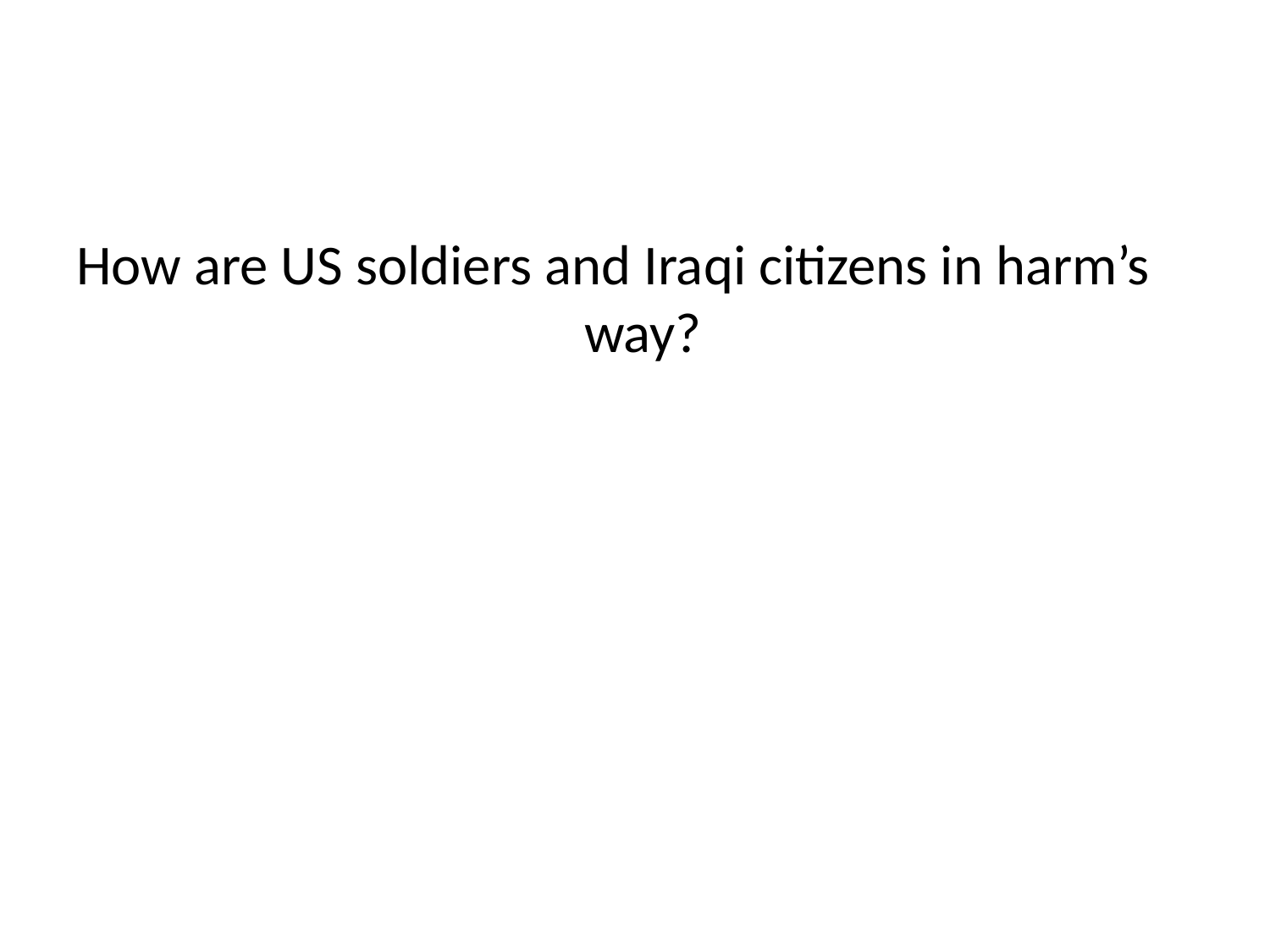

How are US soldiers and Iraqi citizens in harm’s 				way?